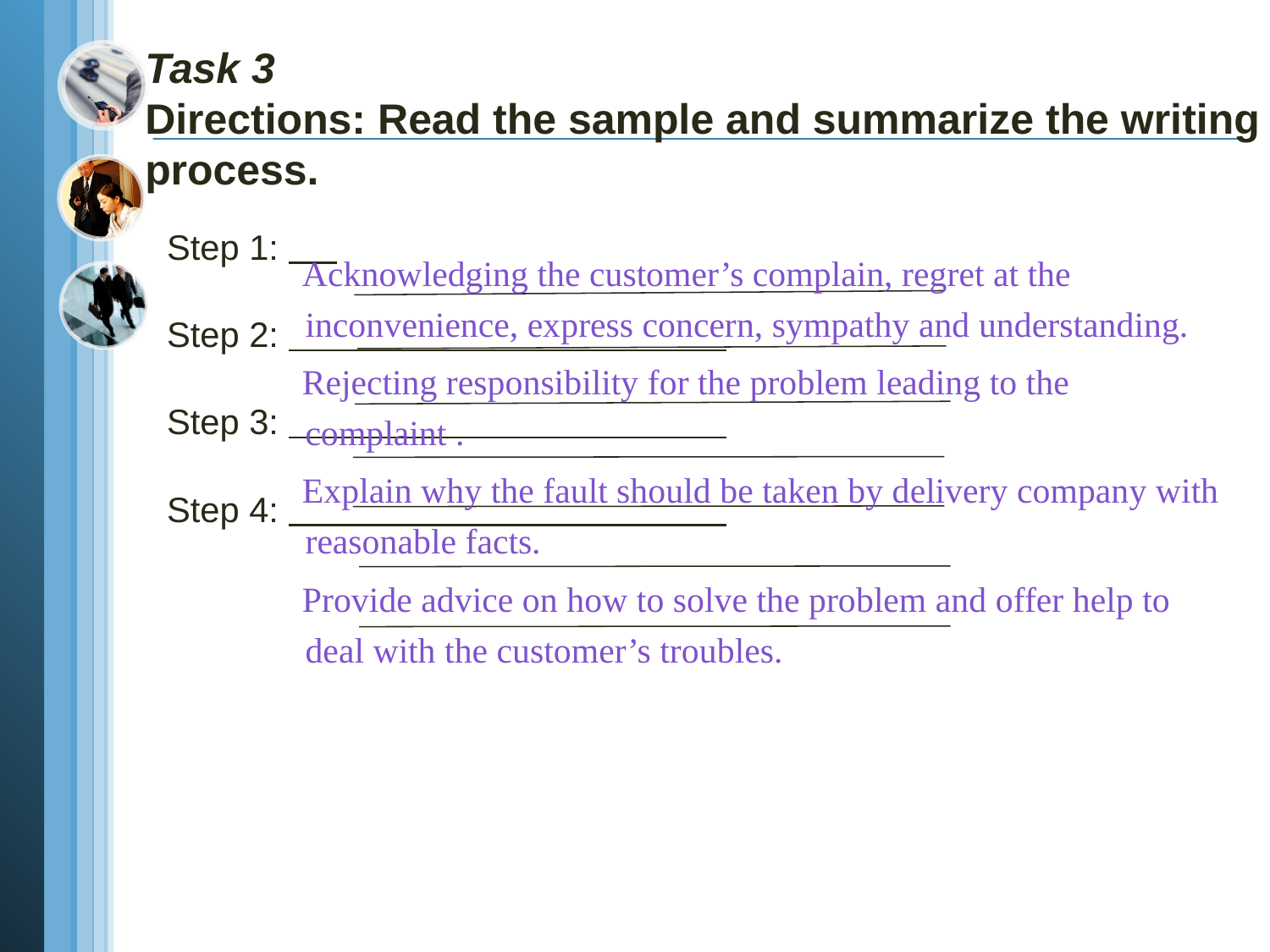

# Task 3 Directions: Read the sample and summarize the writing process.

      Step 1:
      Step 2:
      Step 3:
      Step 4:
     Acknowledging the customer’s complain, regret at the inconvenience, express concern, sympathy and understanding.
     Rejecting responsibility for the problem leading to the complaint .
     Explain why the fault should be taken by delivery company with reasonable facts.
     Provide advice on how to solve the problem and offer help to deal with the customer’s troubles.